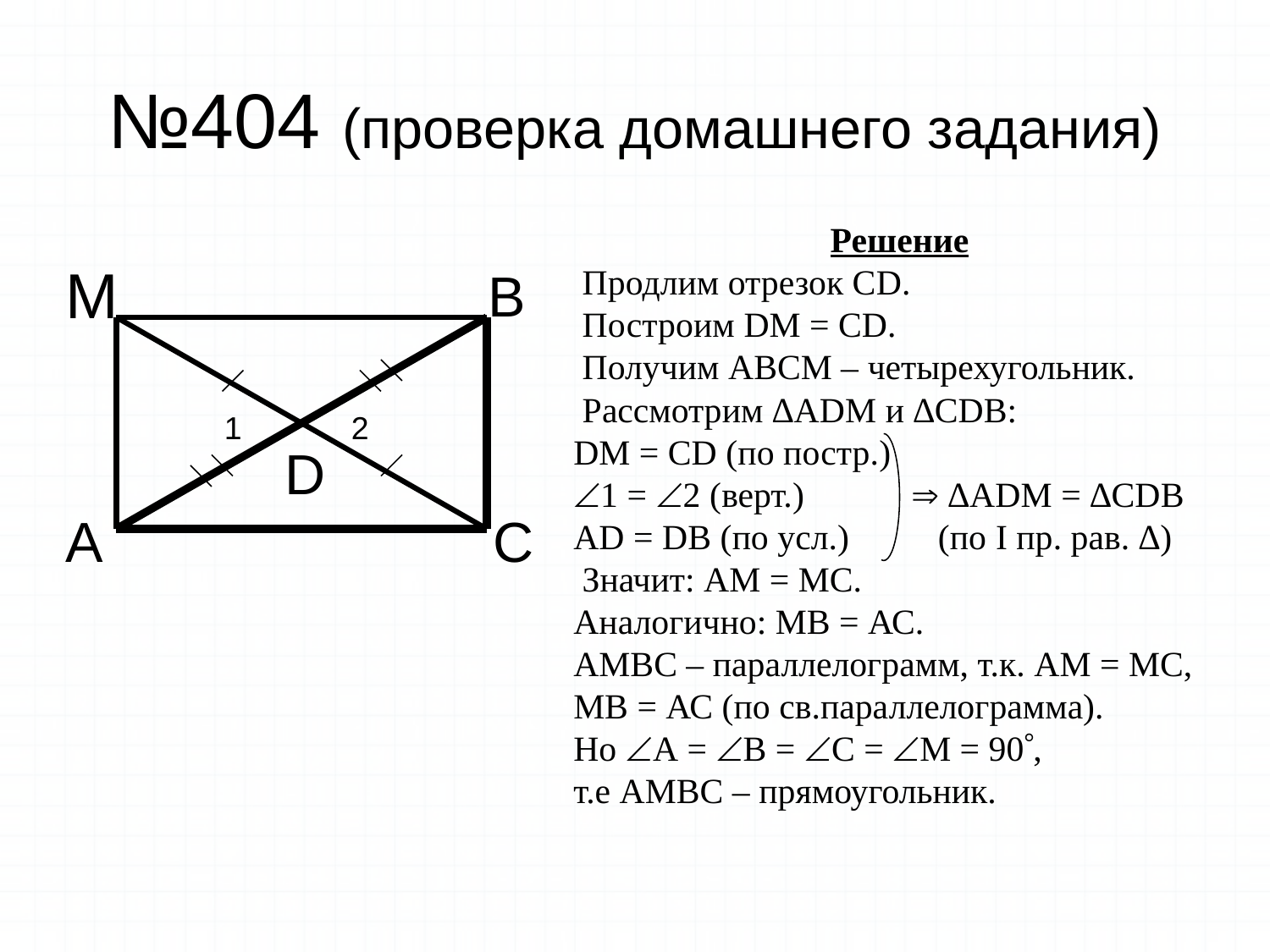

# №404 (проверка домашнего задания)
Решение
 Продлим отрезок СD.
 Построим DM = CD.
 Получим АВСМ – четырехугольник.
 Рассмотрим ∆ADM и ∆CDВ:
DM = CD (по постр.)
∠1 = ∠2 (верт.)            ⇒ ∆ADM = ∆CDВ
AD = DB (по усл.)          (по I пр. рав. ∆)
 Значит: АМ = МС.
Аналогично: МВ = АС.
АМВС – параллелограмм, т.к. АМ = МС, МВ = АС (по св.параллелограмма).
Но ∠А = ∠В = ∠С = ∠М = 90°,
т.е АМВС – прямоугольник.
М
                           В

              D
А                         С
1
2